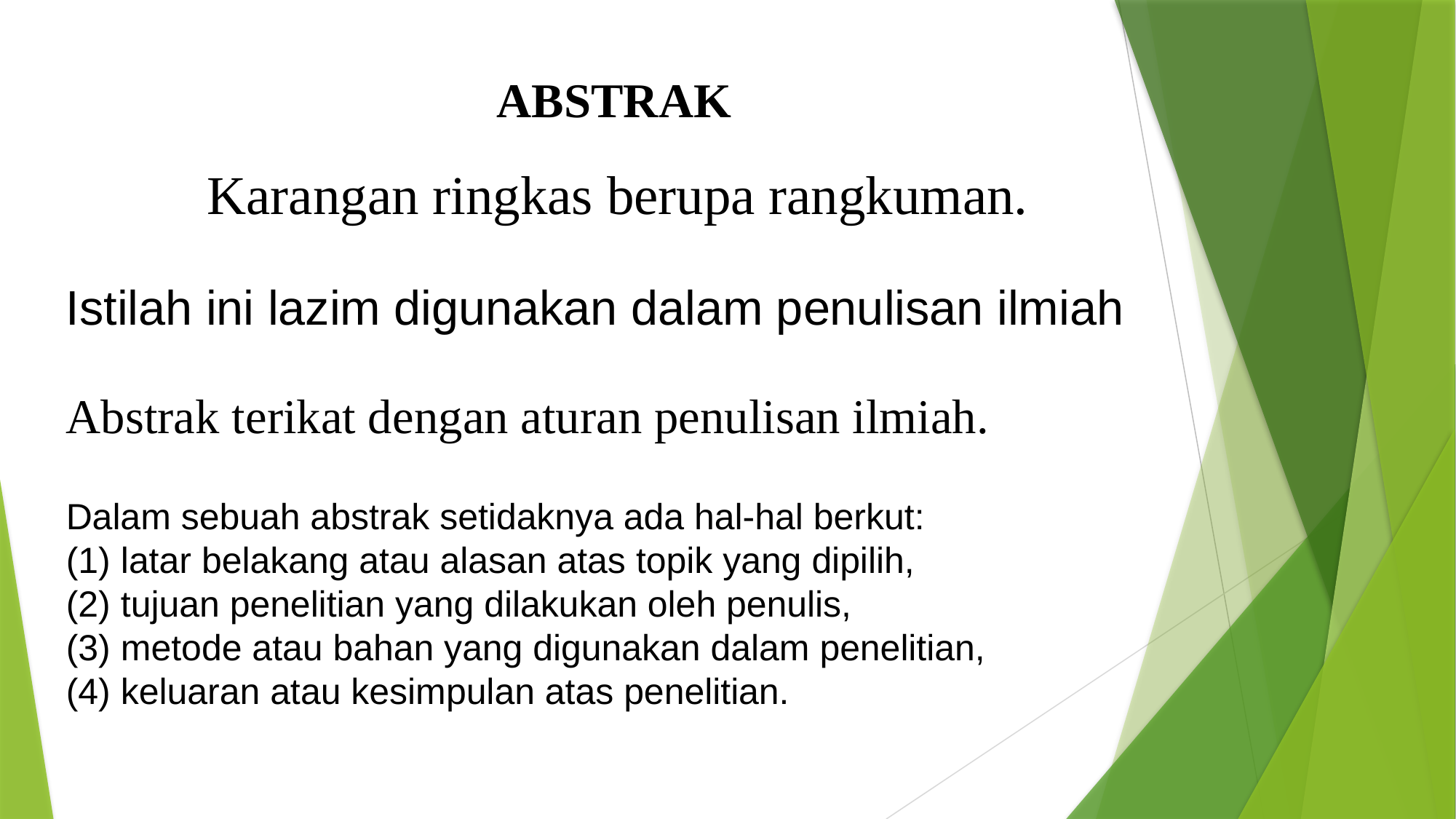

ABSTRAK

Karangan ringkas berupa rangkuman.
Istilah ini lazim digunakan dalam penulisan ilmiah
Abstrak terikat dengan aturan penulisan ilmiah.
Dalam sebuah abstrak setidaknya ada hal-hal berkut:
(1) latar belakang atau alasan atas topik yang dipilih,
(2) tujuan penelitian yang dilakukan oleh penulis,
(3) metode atau bahan yang digunakan dalam penelitian,
(4) keluaran atau kesimpulan atas penelitian.